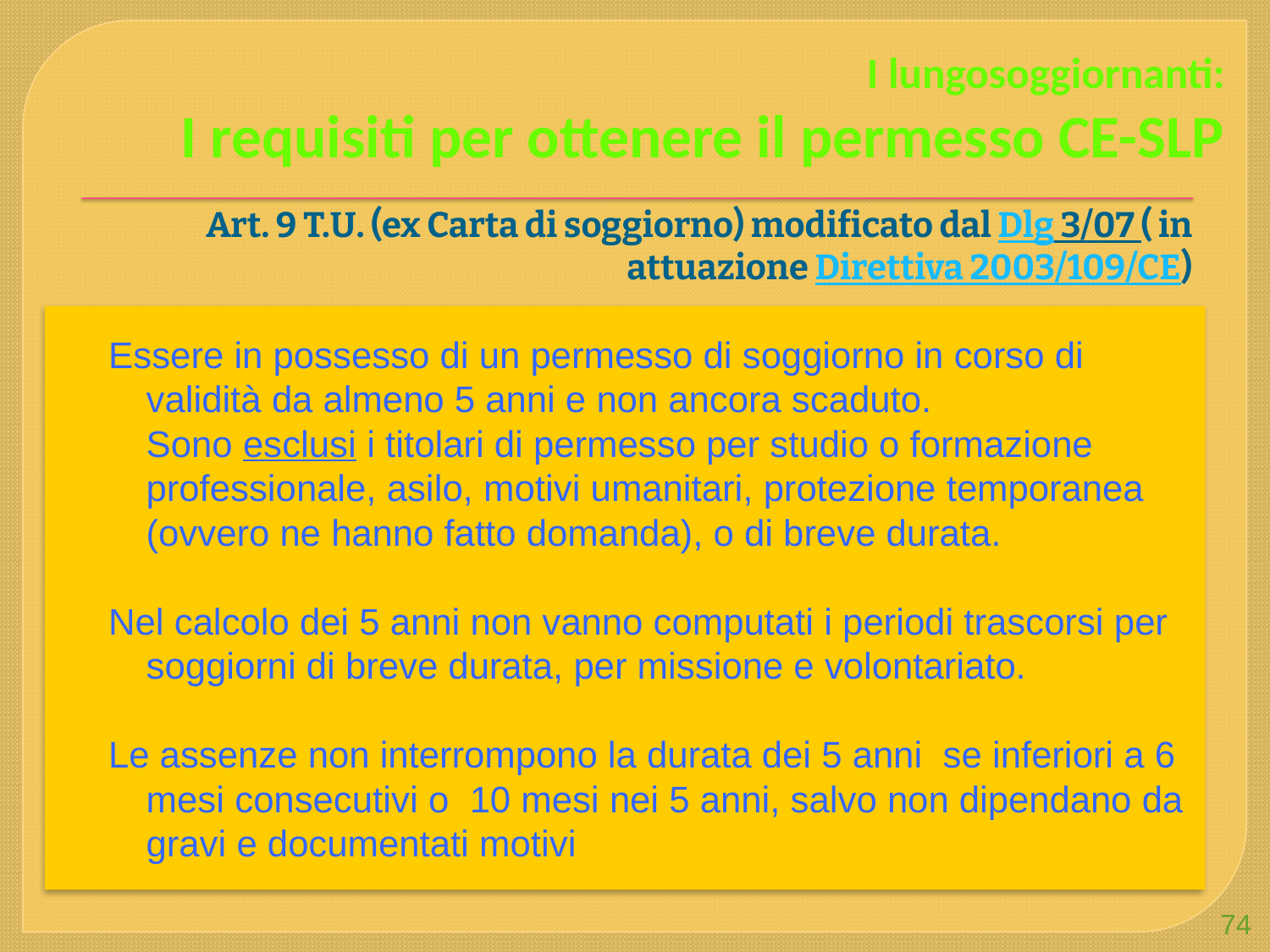

# I lungosoggiornanti: I requisiti per ottenere il permesso CE-SLP
Art. 9 T.U. (ex Carta di soggiorno) modificato dal Dlg 3/07 ( in attuazione Direttiva 2003/109/CE)

Essere in possesso di un permesso di soggiorno in corso di validità da almeno 5 anni e non ancora scaduto.
	Sono esclusi i titolari di permesso per studio o formazione professionale, asilo, motivi umanitari, protezione temporanea (ovvero ne hanno fatto domanda), o di breve durata.

Nel calcolo dei 5 anni non vanno computati i periodi trascorsi per soggiorni di breve durata, per missione e volontariato.

Le assenze non interrompono la durata dei 5 anni  se inferiori a 6 mesi consecutivi o  10 mesi nei 5 anni, salvo non dipendano da gravi e documentati motivi

74